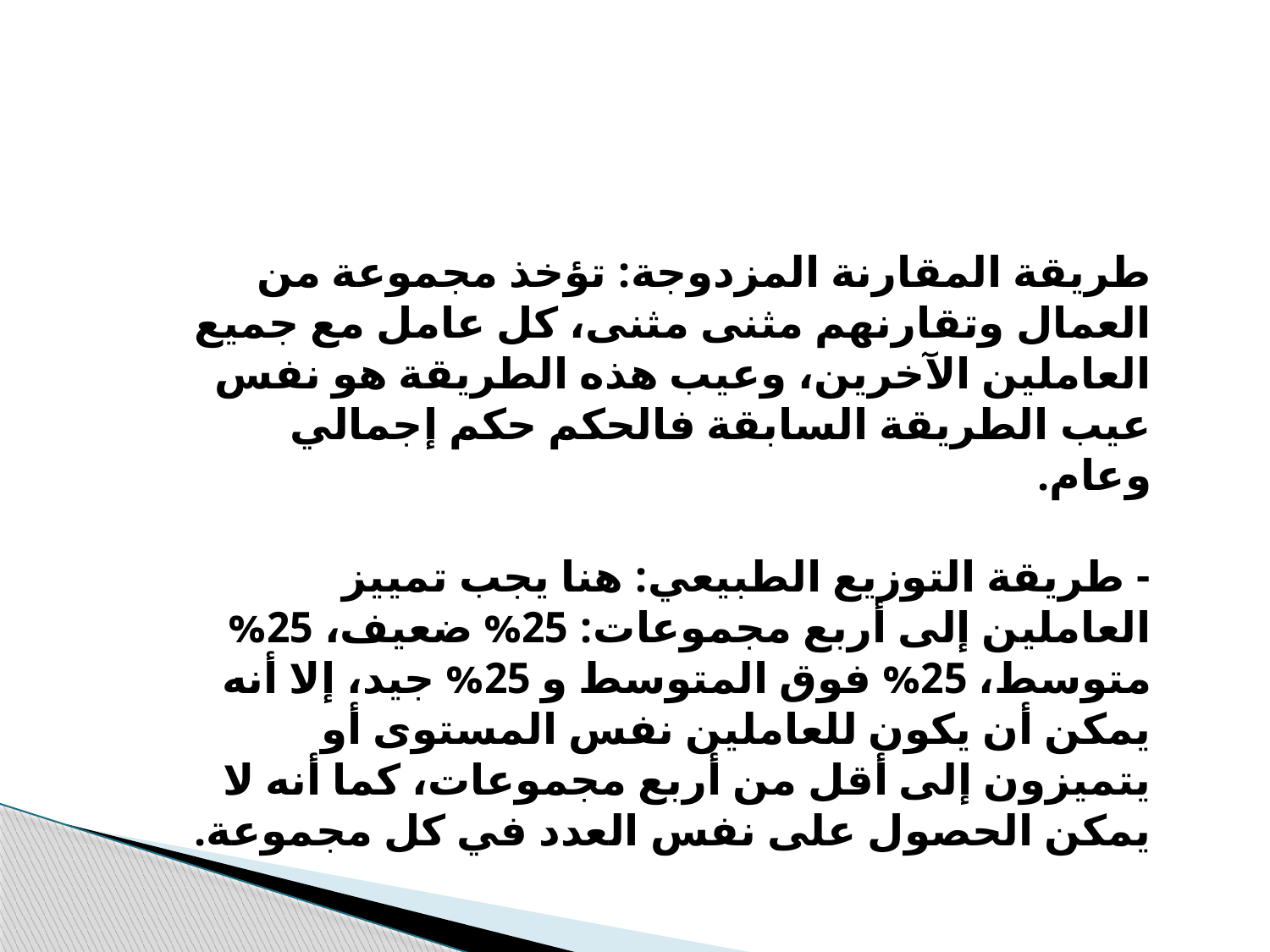

طريقة المقارنة المزدوجة: تؤخذ مجموعة من العمال وتقارنهم مثنى مثنى، كل عامل مع جميع العاملين الآخرين، وعيب هذه الطريقة هو نفس عيب الطريقة السابقة فالحكم حكم إجمالي وعام.
- طريقة التوزيع الطبيعي: هنا يجب تمييز العاملين إلى أربع مجموعات: 25% ضعيف، 25% متوسط، 25% فوق المتوسط و 25% جيد، إلا أنه يمكن أن يكون للعاملين نفس المستوى أو يتميزون إلى أقل من أربع مجموعات، كما أنه لا يمكن الحصول على نفس العدد في كل مجموعة.